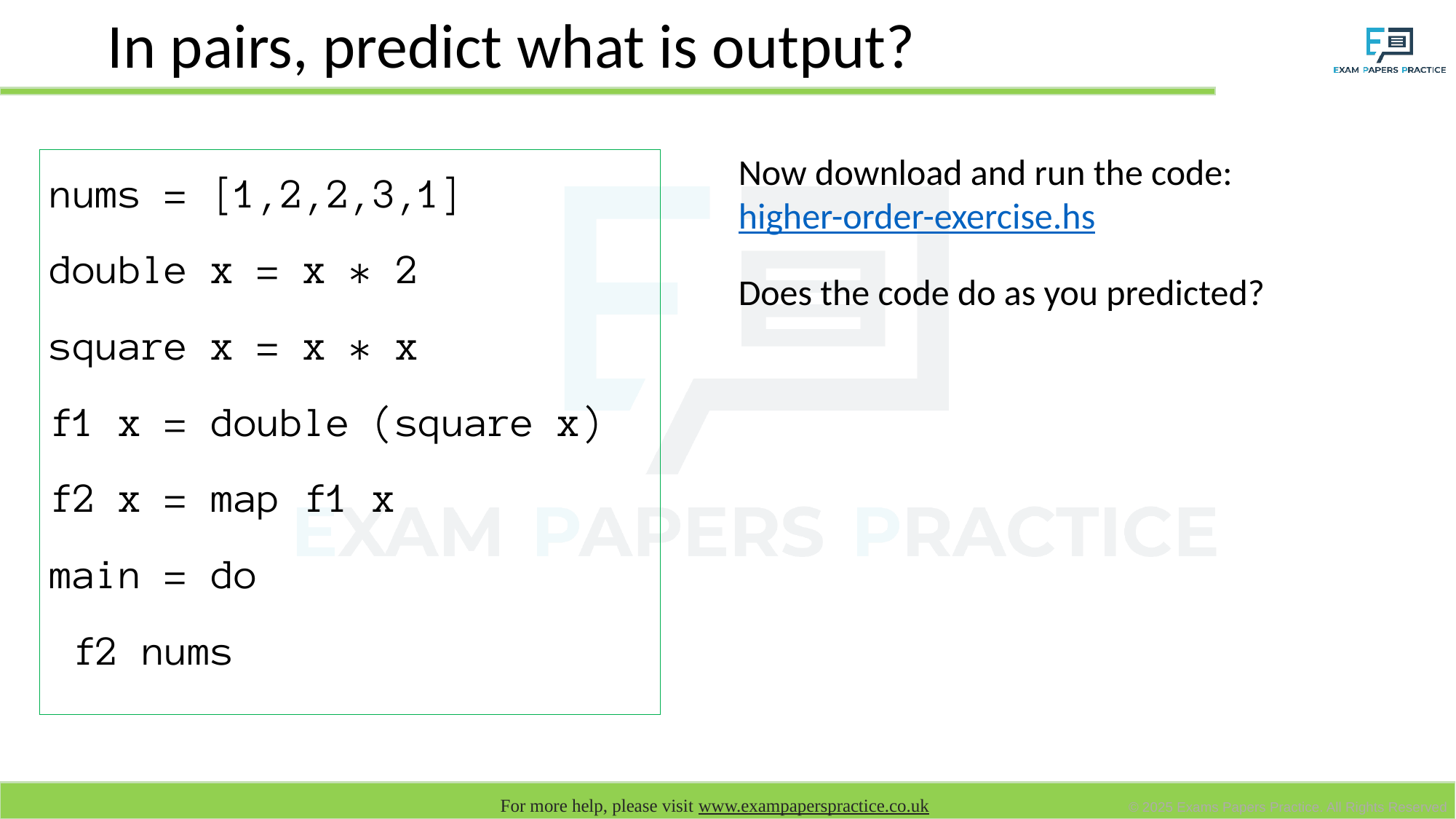

# In pairs, predict what is output?
Now download and run the code:
higher-order-exercise.hs

Does the code do as you predicted?

nums = [1,2,2,3,1]
double x = x * 2
square x = x * x
f1 x = double (square x)
f2 x = map f1 x
main = do
 f2 nums